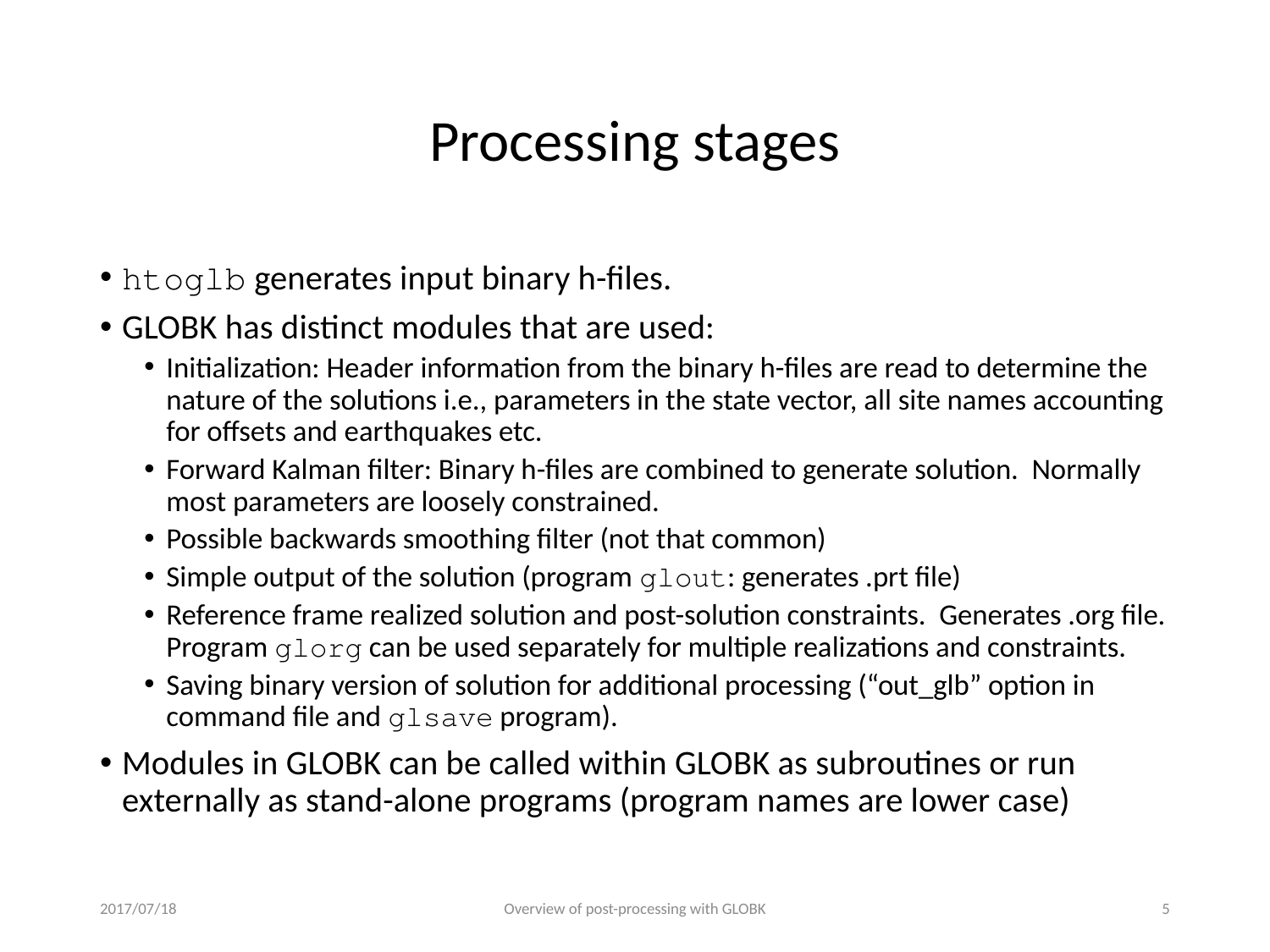

# Processing stages
htoglb generates input binary h-files.
GLOBK has distinct modules that are used:
Initialization: Header information from the binary h-files are read to determine the nature of the solutions i.e., parameters in the state vector, all site names accounting for offsets and earthquakes etc.
Forward Kalman filter: Binary h-files are combined to generate solution.  Normally most parameters are loosely constrained.
Possible backwards smoothing filter (not that common)
Simple output of the solution (program glout: generates .prt file)
Reference frame realized solution and post-solution constraints.  Generates .org file. Program glorg can be used separately for multiple realizations and constraints.
Saving binary version of solution for additional processing (“out_glb” option in command file and glsave program).
Modules in GLOBK can be called within GLOBK as subroutines or run externally as stand-alone programs (program names are lower case)
2017/07/18
Overview of post-processing with GLOBK
5